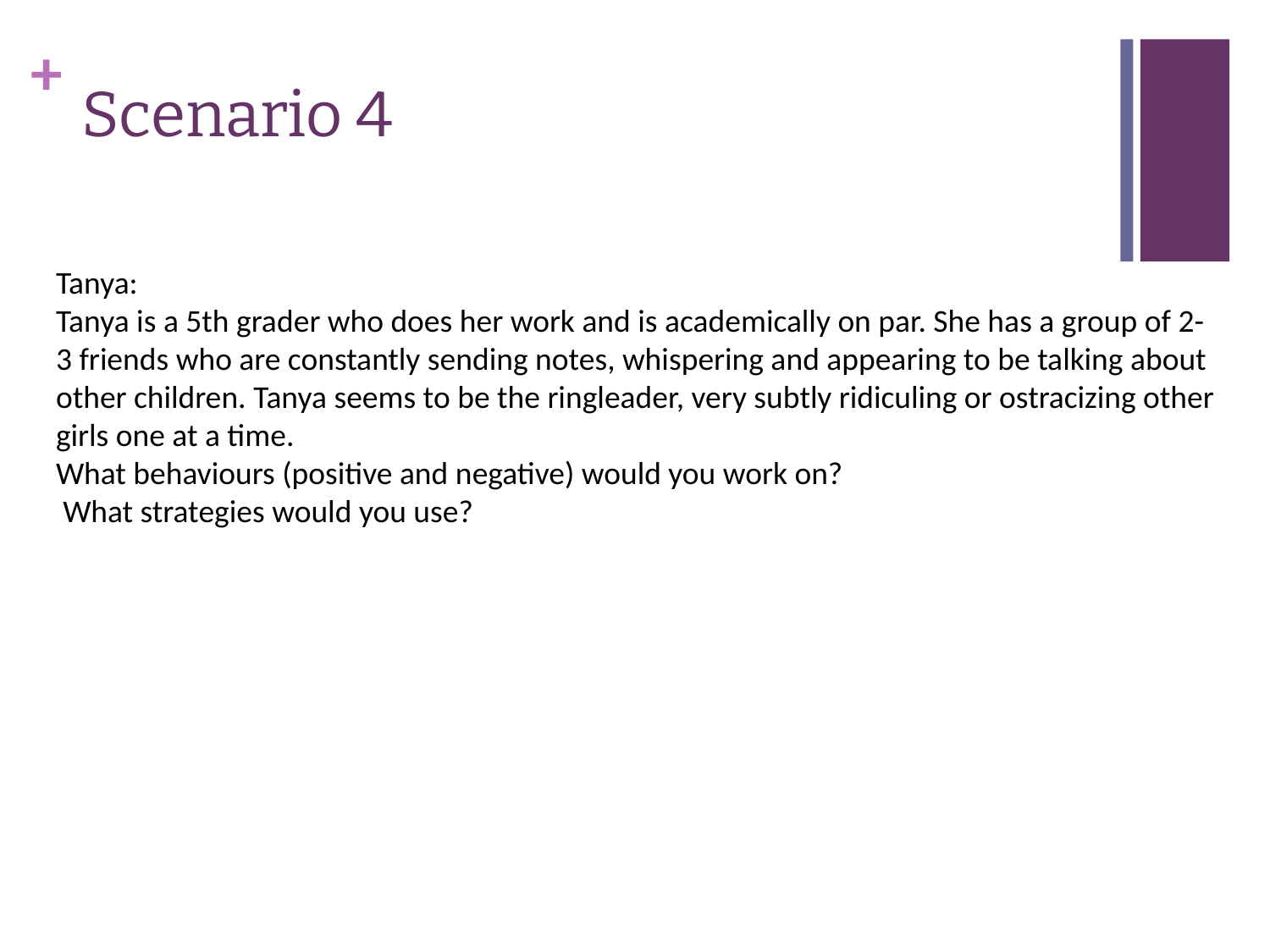

# Scenario 4
Tanya:
Tanya is a 5th grader who does her work and is academically on par. She has a group of 2-3 friends who are constantly sending notes, whispering and appearing to be talking about other children. Tanya seems to be the ringleader, very subtly ridiculing or ostracizing other girls one at a time.
What behaviours (positive and negative) would you work on?
 What strategies would you use?